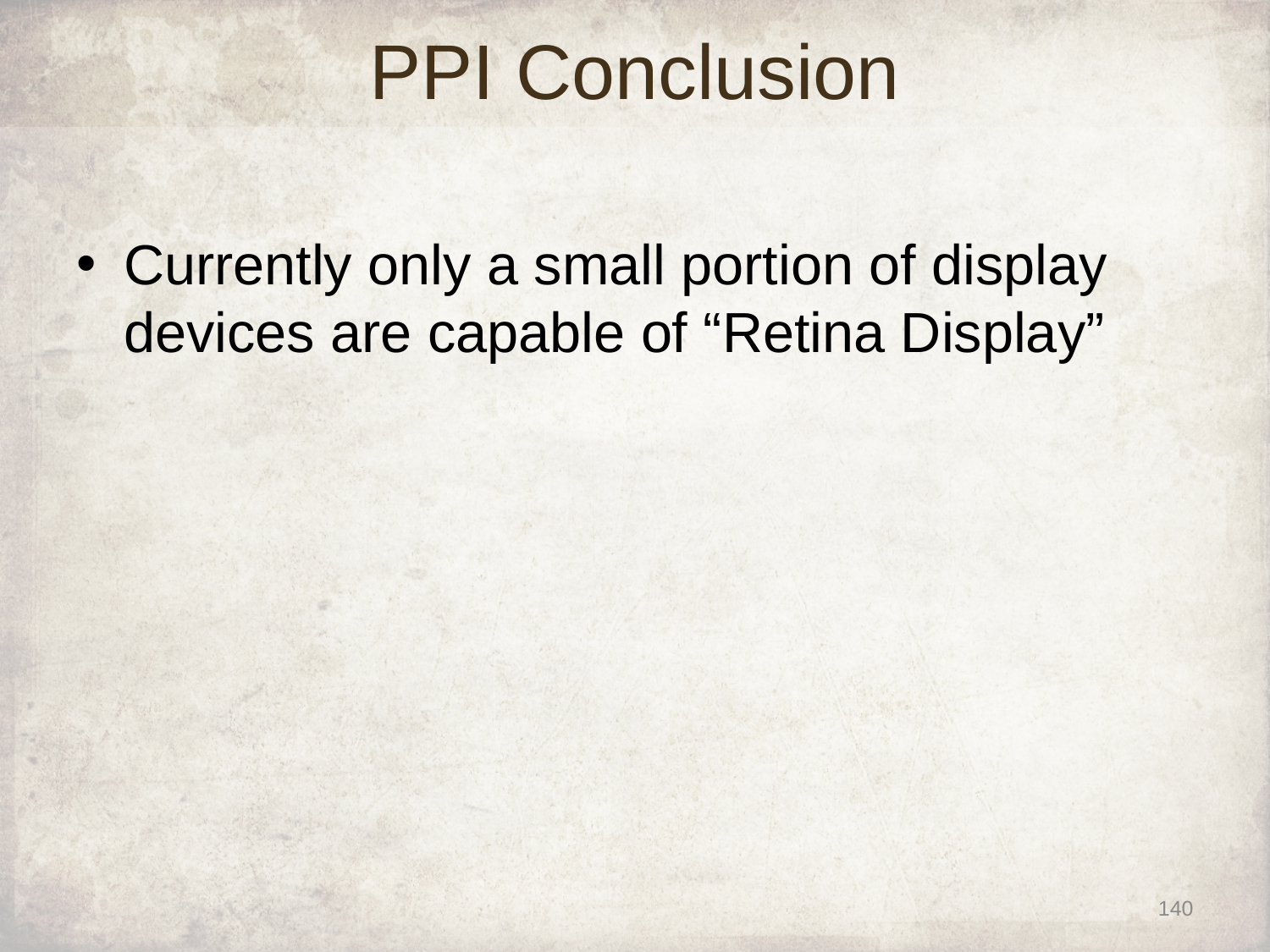

# PPI Conclusion
Currently only a small portion of display devices are capable of “Retina Display”
140